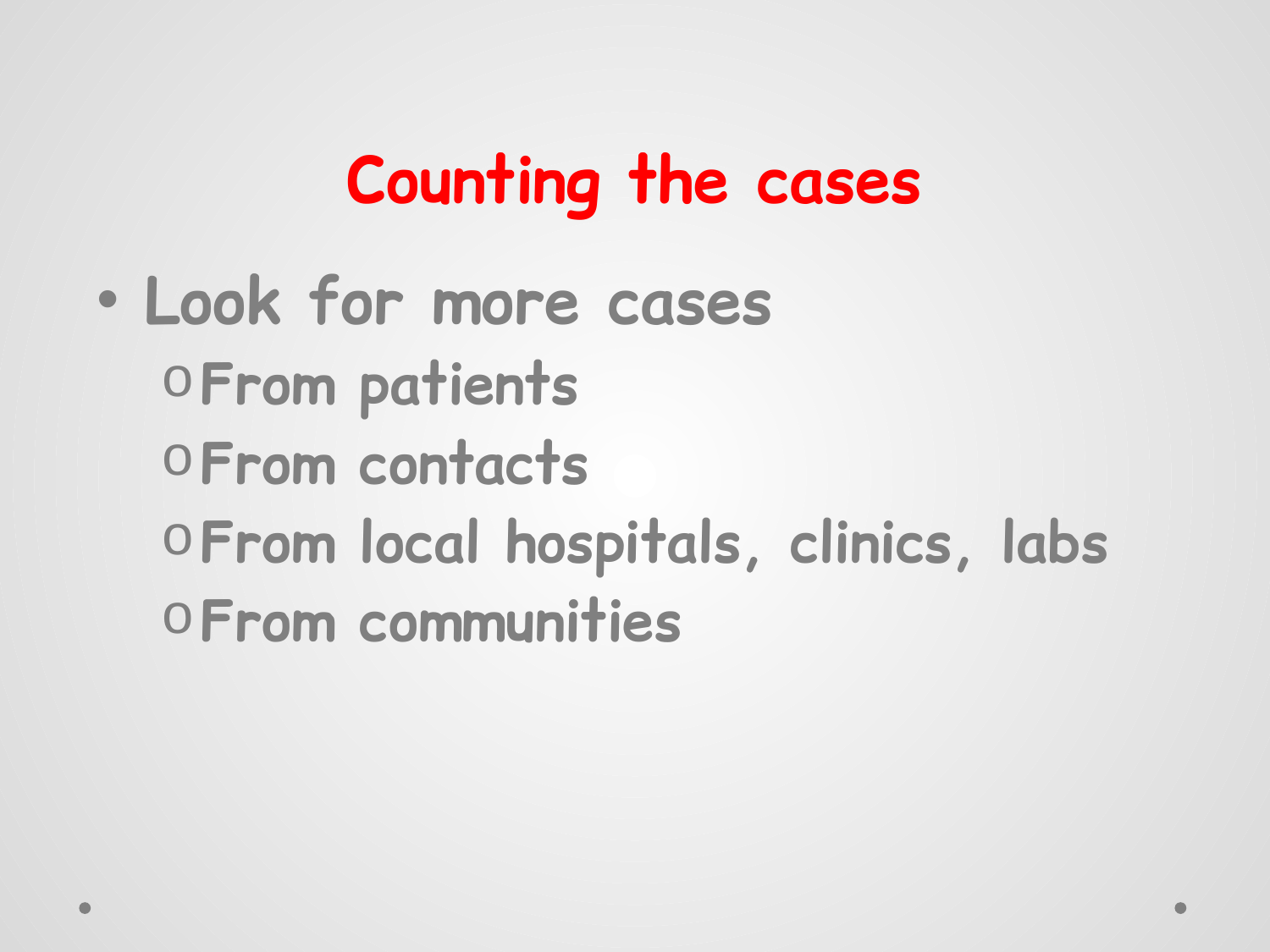

# Counting the cases
Look for more cases
From patients
From contacts
From local hospitals, clinics, labs
From communities